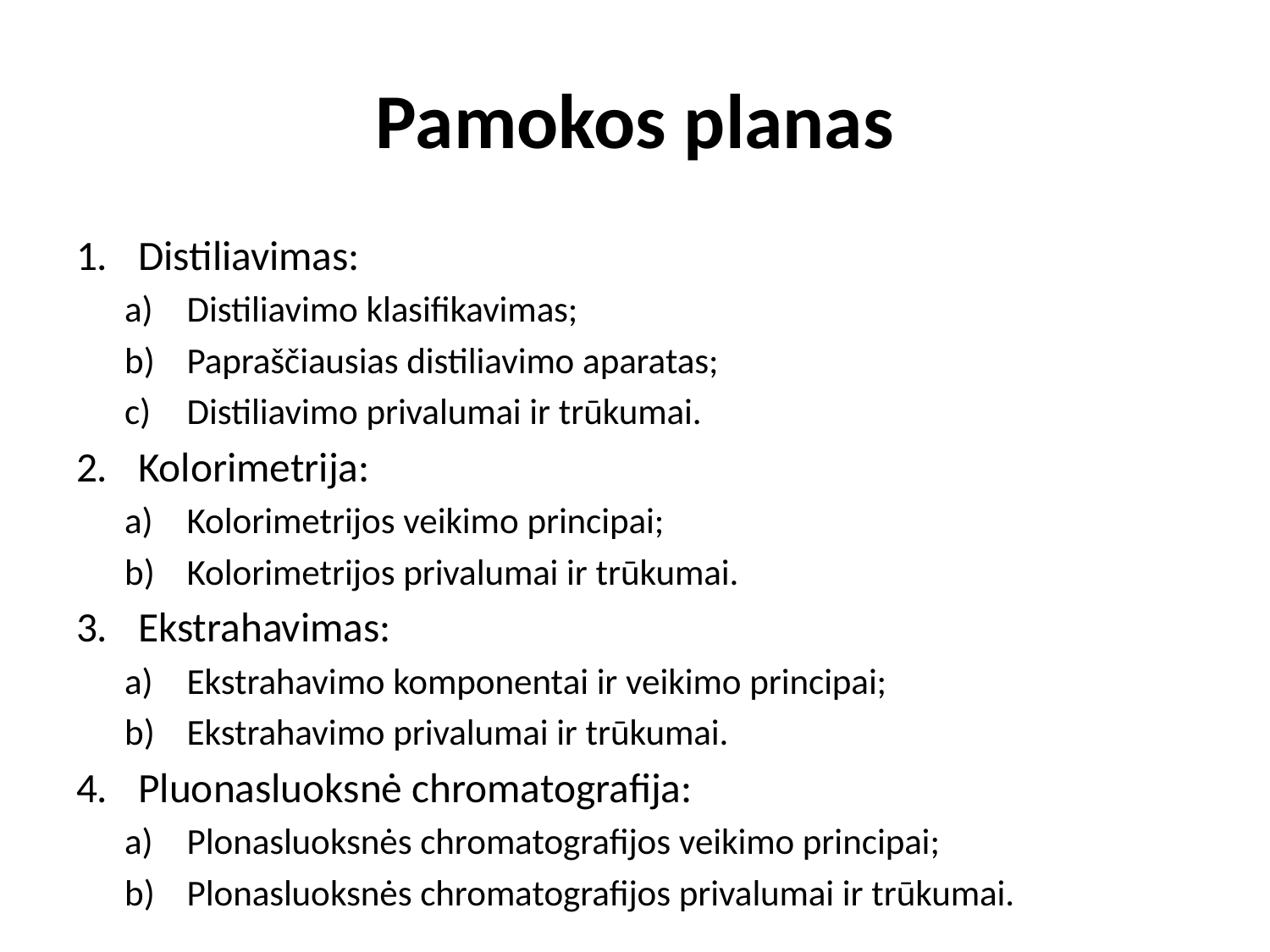

# Pamokos planas
Distiliavimas:
Distiliavimo klasifikavimas;
Papraščiausias distiliavimo aparatas;
Distiliavimo privalumai ir trūkumai.
Kolorimetrija:
Kolorimetrijos veikimo principai;
Kolorimetrijos privalumai ir trūkumai.
Ekstrahavimas:
Ekstrahavimo komponentai ir veikimo principai;
Ekstrahavimo privalumai ir trūkumai.
Pluonasluoksnė chromatografija:
Plonasluoksnės chromatografijos veikimo principai;
Plonasluoksnės chromatografijos privalumai ir trūkumai.